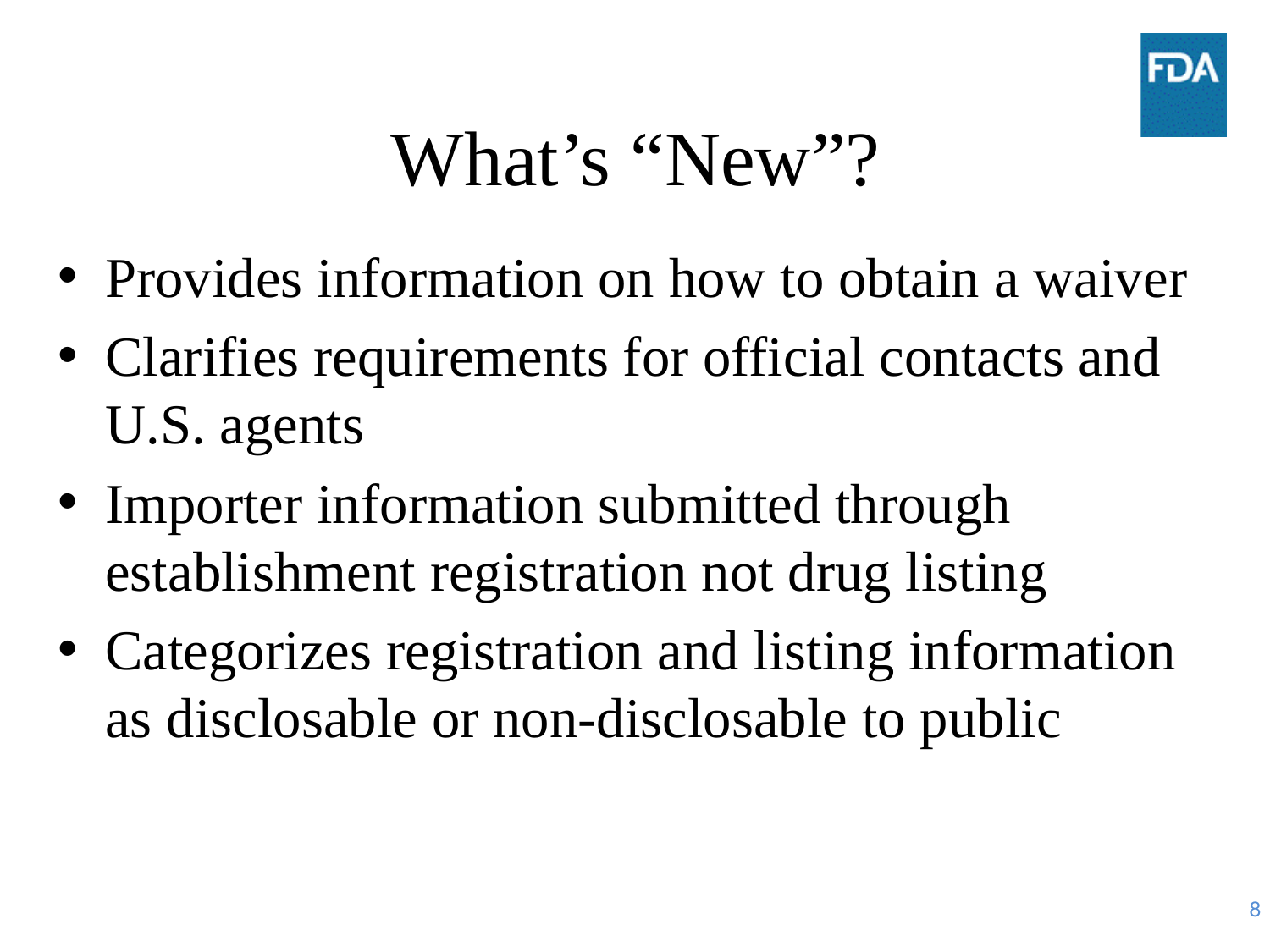

# What’s “New”?
Provides information on how to obtain a waiver
Clarifies requirements for official contacts and U.S. agents
Importer information submitted through establishment registration not drug listing
Categorizes registration and listing information as disclosable or non-disclosable to public